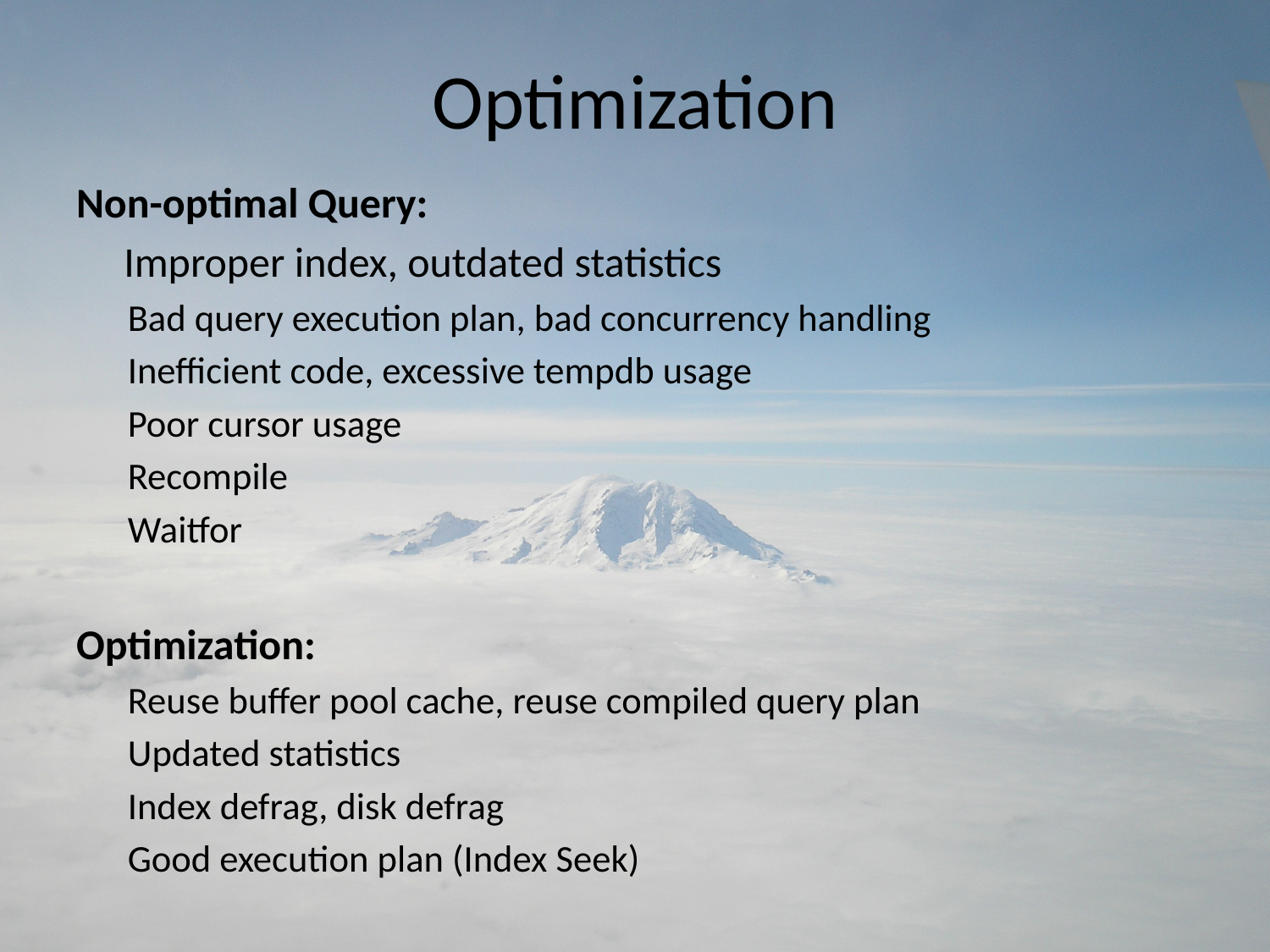

# Optimization
Non-optimal Query:
     Improper index, outdated statistics
Bad query execution plan, bad concurrency handling
Inefficient code, excessive tempdb usage
Poor cursor usage
Recompile
Waitfor

Optimization:
Reuse buffer pool cache, reuse compiled query plan
Updated statistics
Index defrag, disk defrag
Good execution plan (Index Seek)